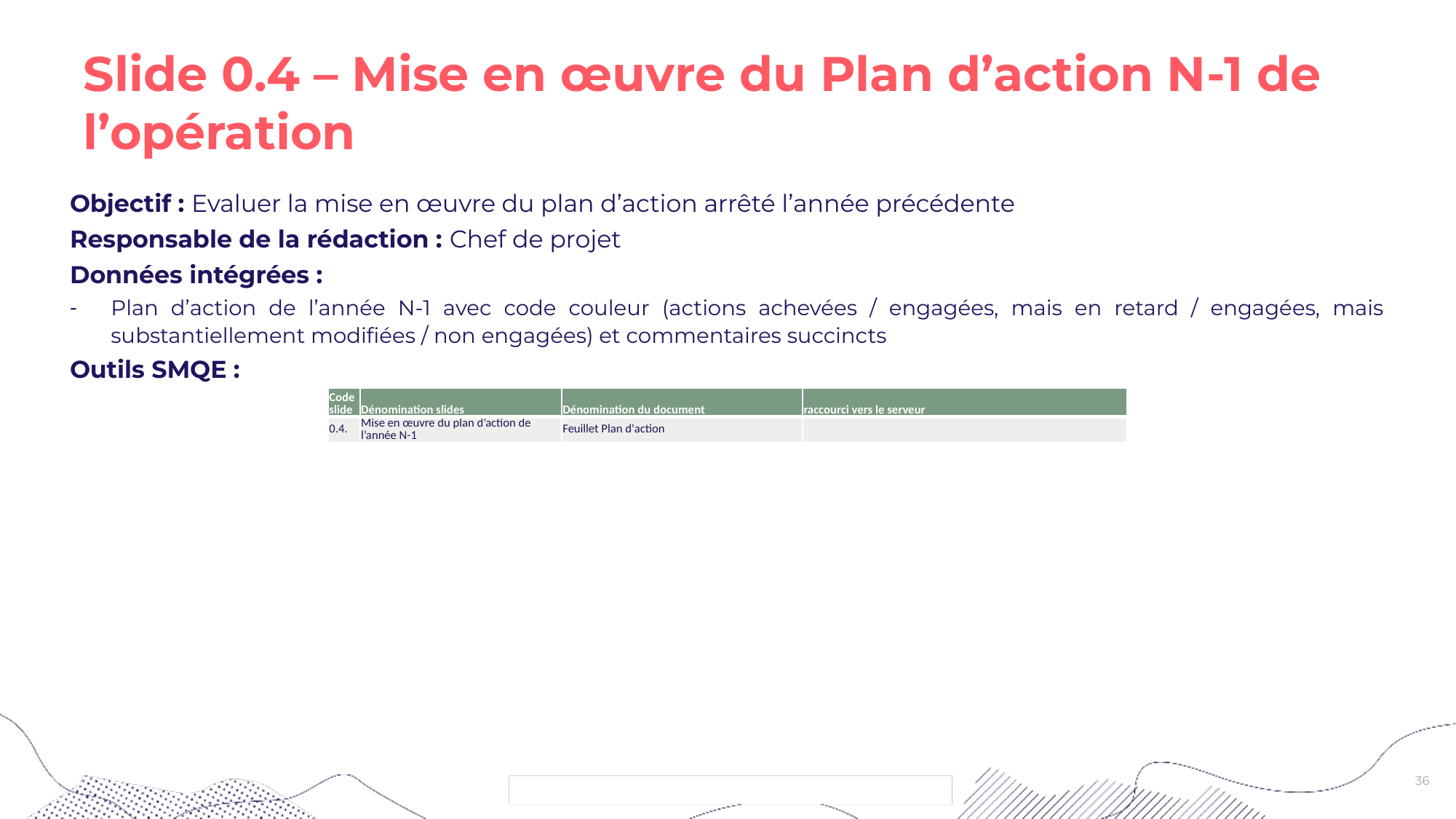

# Slide 0.4 – Mise en œuvre du Plan d’action N-1 de l’opération
Objectif : Evaluer la mise en œuvre du plan d’action arrêté l’année précédente
Responsable de la rédaction : Chef de projet
Données intégrées :
Plan d’action de l’année N-1 avec code couleur (actions achevées / engagées, mais en retard / engagées, mais substantiellement modifiées / non engagées) et commentaires succincts
Outils SMQE :
| Code slide | Dénomination slides | Dénomination du document | raccourci vers le serveur |
| --- | --- | --- | --- |
| 0.4. | Mise en œuvre du plan d’action de l’année N-1 | Feuillet Plan d'action |  |
36